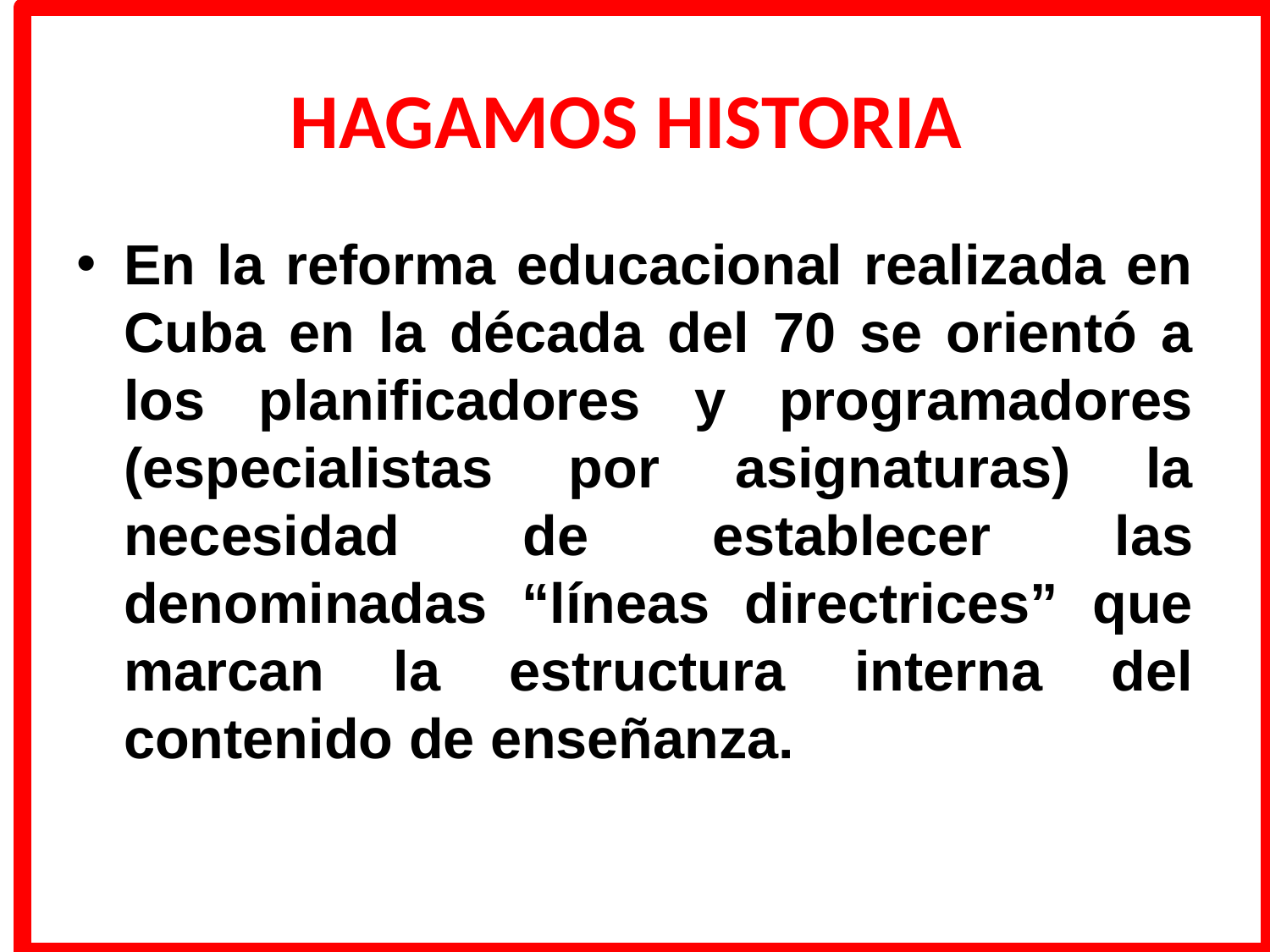

# HAGAMOS HISTORIA
En la reforma educacional realizada en Cuba en la década del 70 se orientó a los planificadores y programadores (especialistas por asignaturas) la necesidad de establecer las denominadas “líneas directrices” que marcan la estructura interna del contenido de enseñanza.